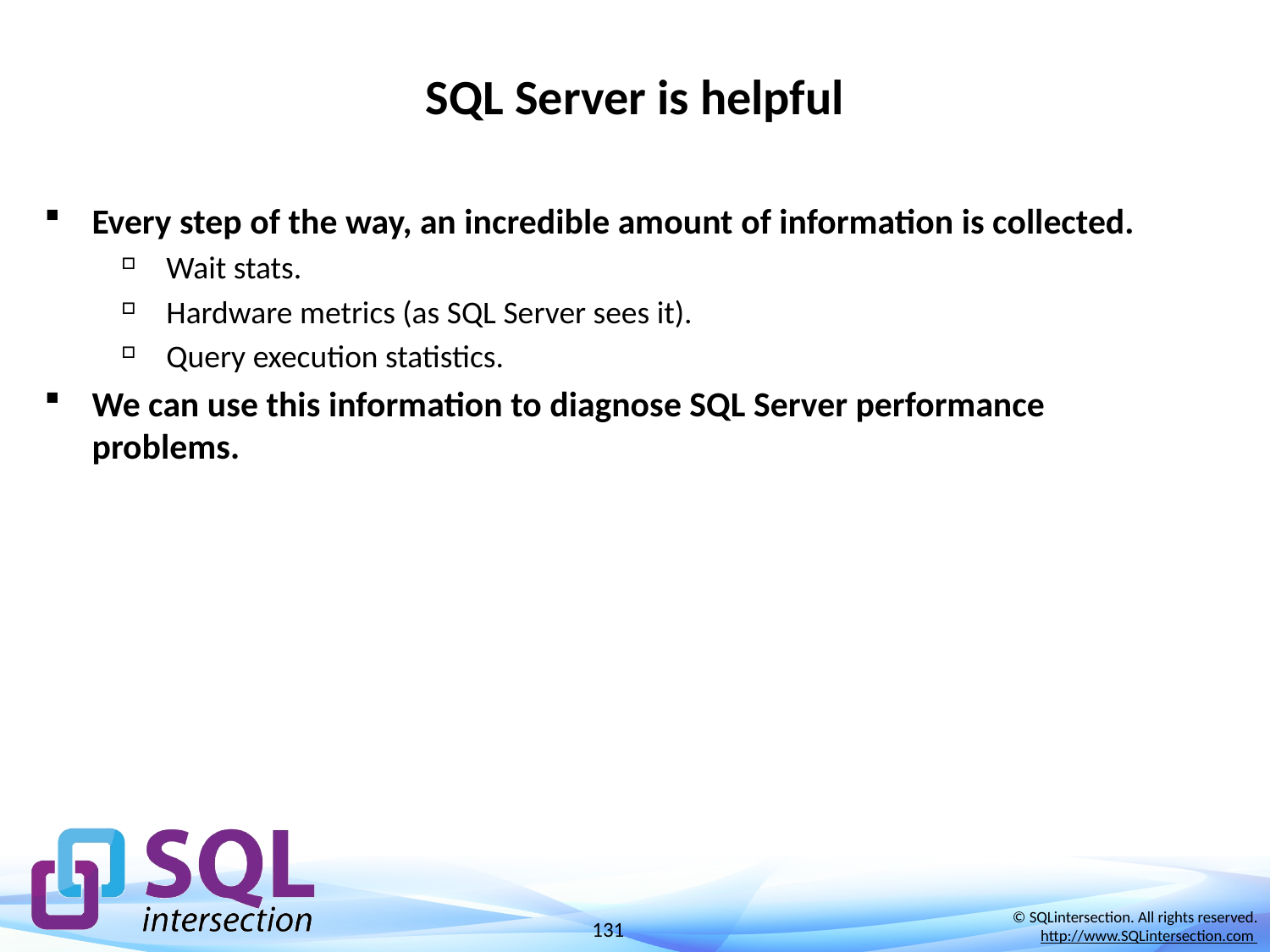

# SQL Server is helpful
Every step of the way, an incredible amount of information is collected.
Wait stats.
Hardware metrics (as SQL Server sees it).
Query execution statistics.
We can use this information to diagnose SQL Server performance problems.